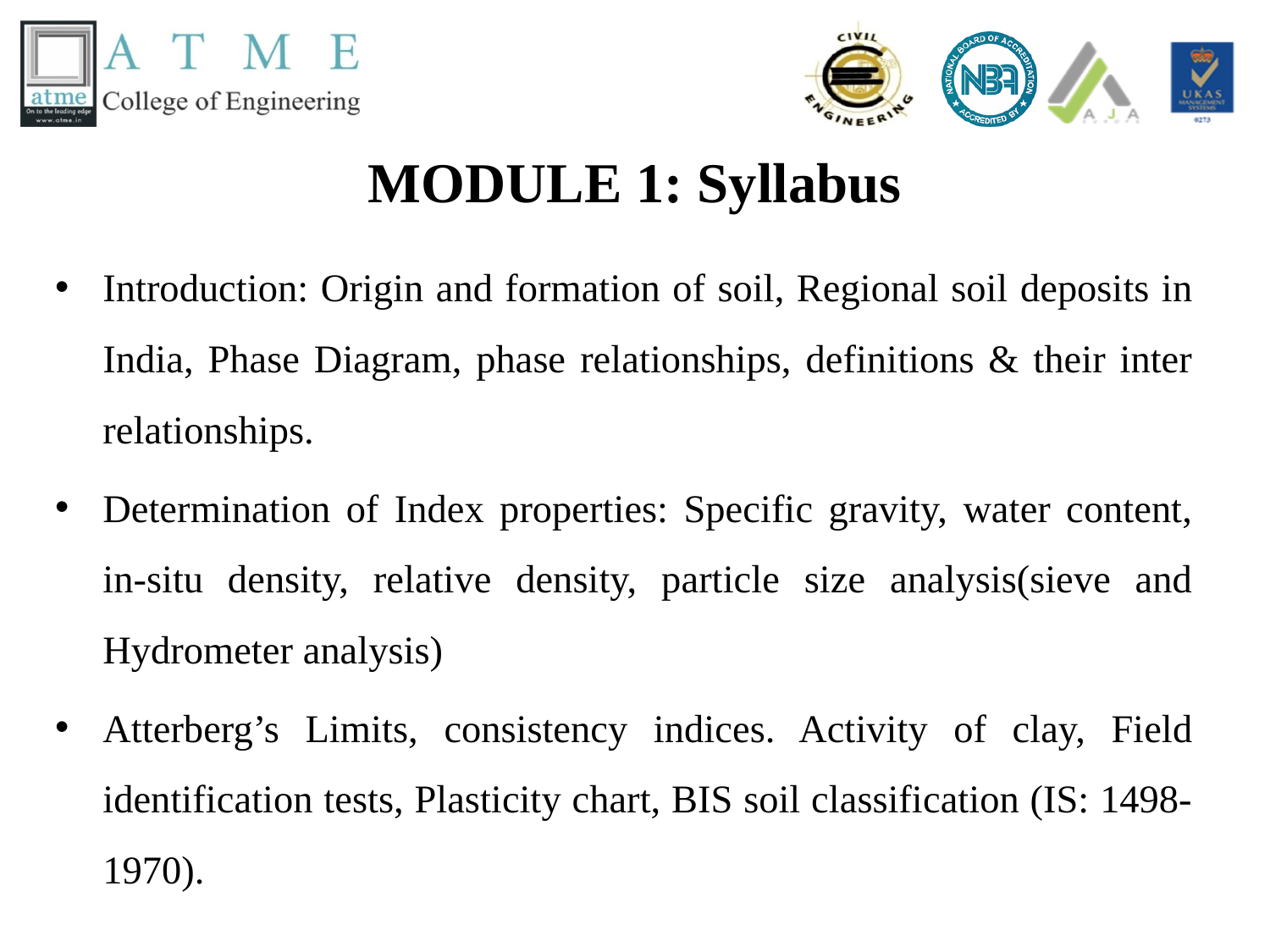

# MODULE 1: Syllabus
Introduction: Origin and formation of soil, Regional soil deposits in India, Phase Diagram, phase relationships, definitions & their inter relationships.
Determination of Index properties: Specific gravity, water content, in-situ density, relative density, particle size analysis(sieve and Hydrometer analysis)
Atterberg’s Limits, consistency indices. Activity of clay, Field identification tests, Plasticity chart, BIS soil classification (IS: 1498-1970).